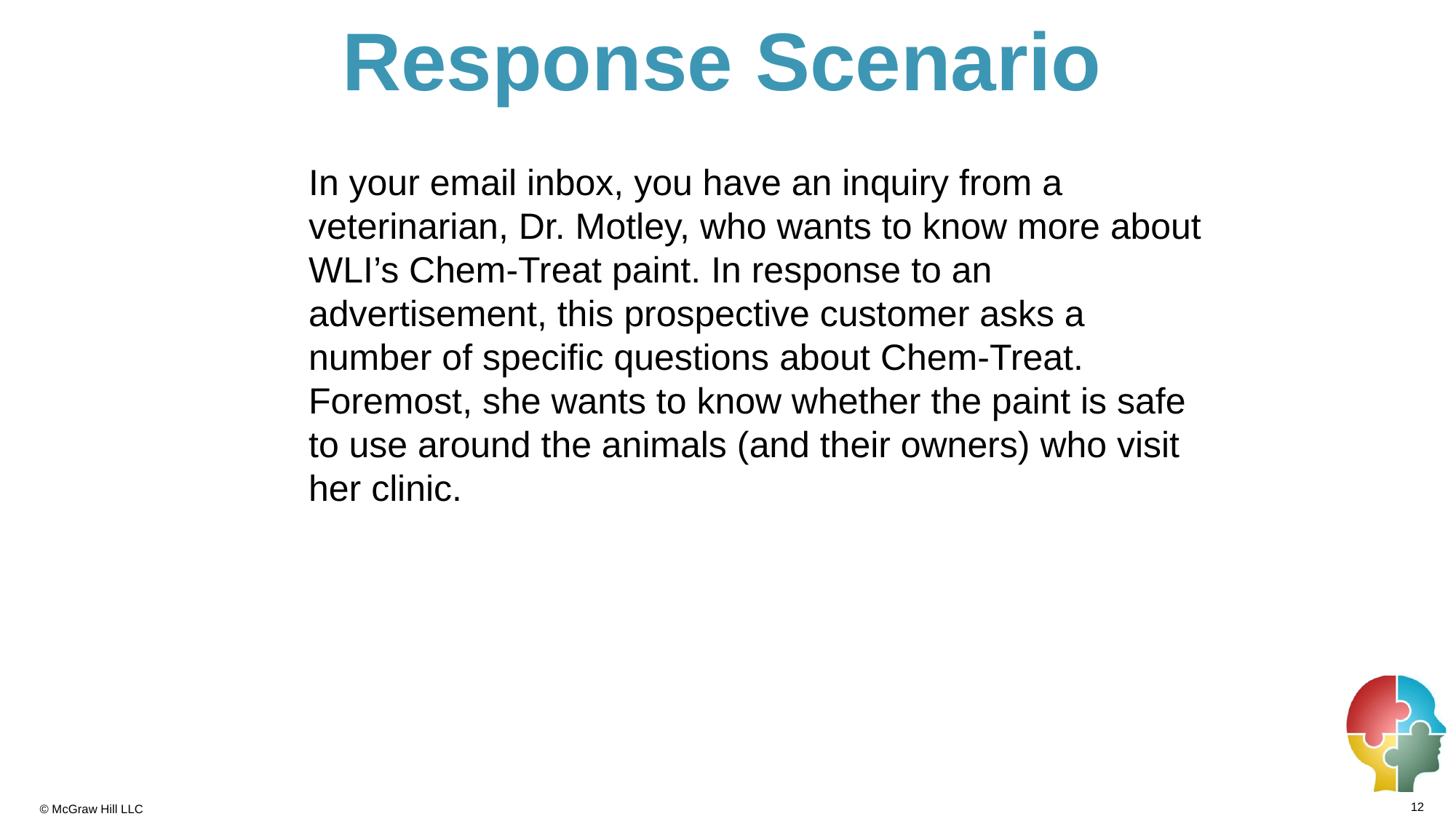

# Response Scenario
In your email inbox, you have an inquiry from a veterinarian, Dr. Motley, who wants to know more about WLI’s Chem-Treat paint. In response to an advertisement, this prospective customer asks a number of specific questions about Chem-Treat. Foremost, she wants to know whether the paint is safe to use around the animals (and their owners) who visit her clinic.
12